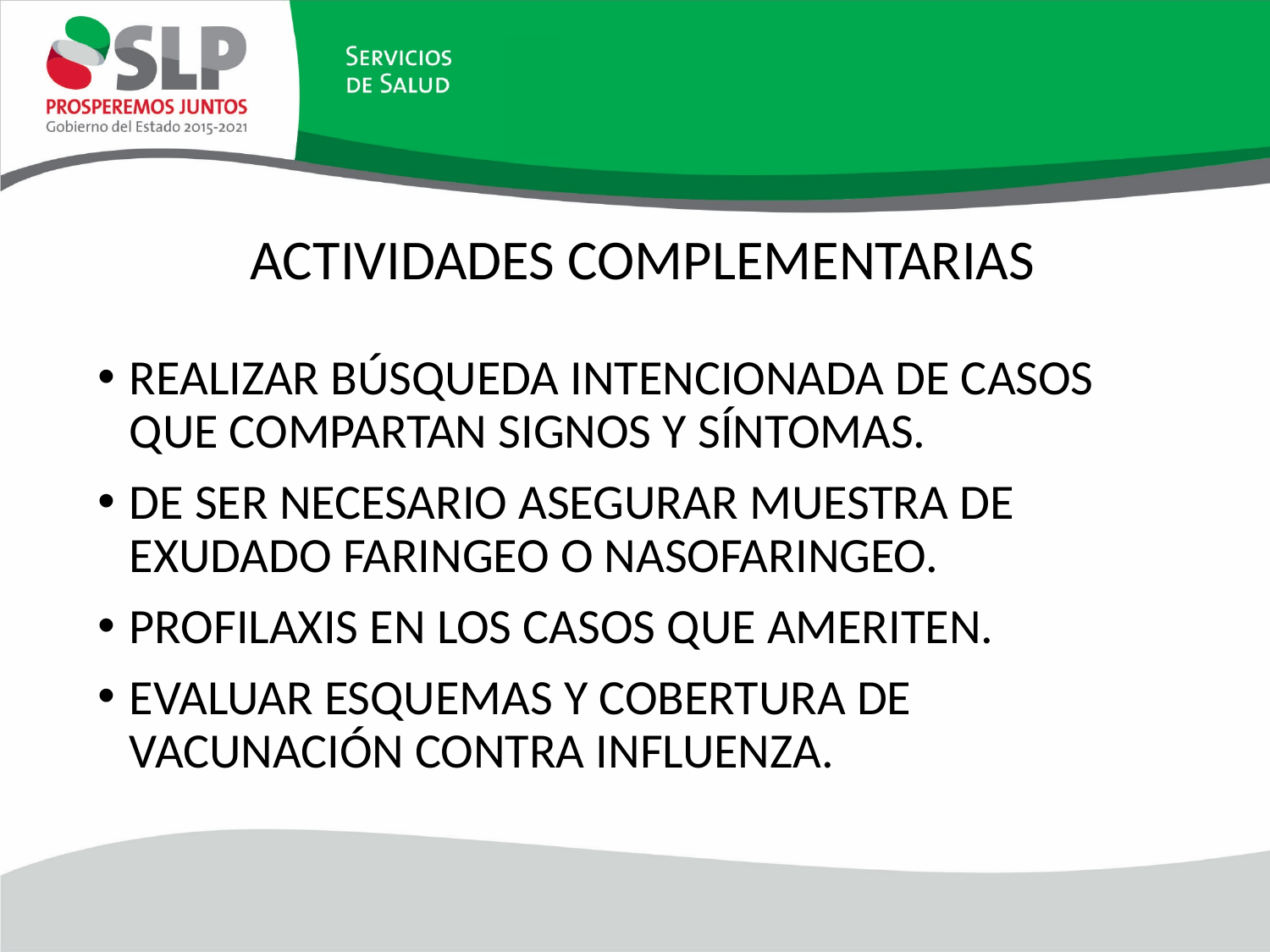

# ACTIVIDADES COMPLEMENTARIAS
REALIZAR BÚSQUEDA INTENCIONADA DE CASOS QUE COMPARTAN SIGNOS Y SÍNTOMAS.
DE SER NECESARIO ASEGURAR MUESTRA DE EXUDADO FARINGEO O NASOFARINGEO.
PROFILAXIS EN LOS CASOS QUE AMERITEN.
EVALUAR ESQUEMAS Y COBERTURA DE VACUNACIÓN CONTRA INFLUENZA.